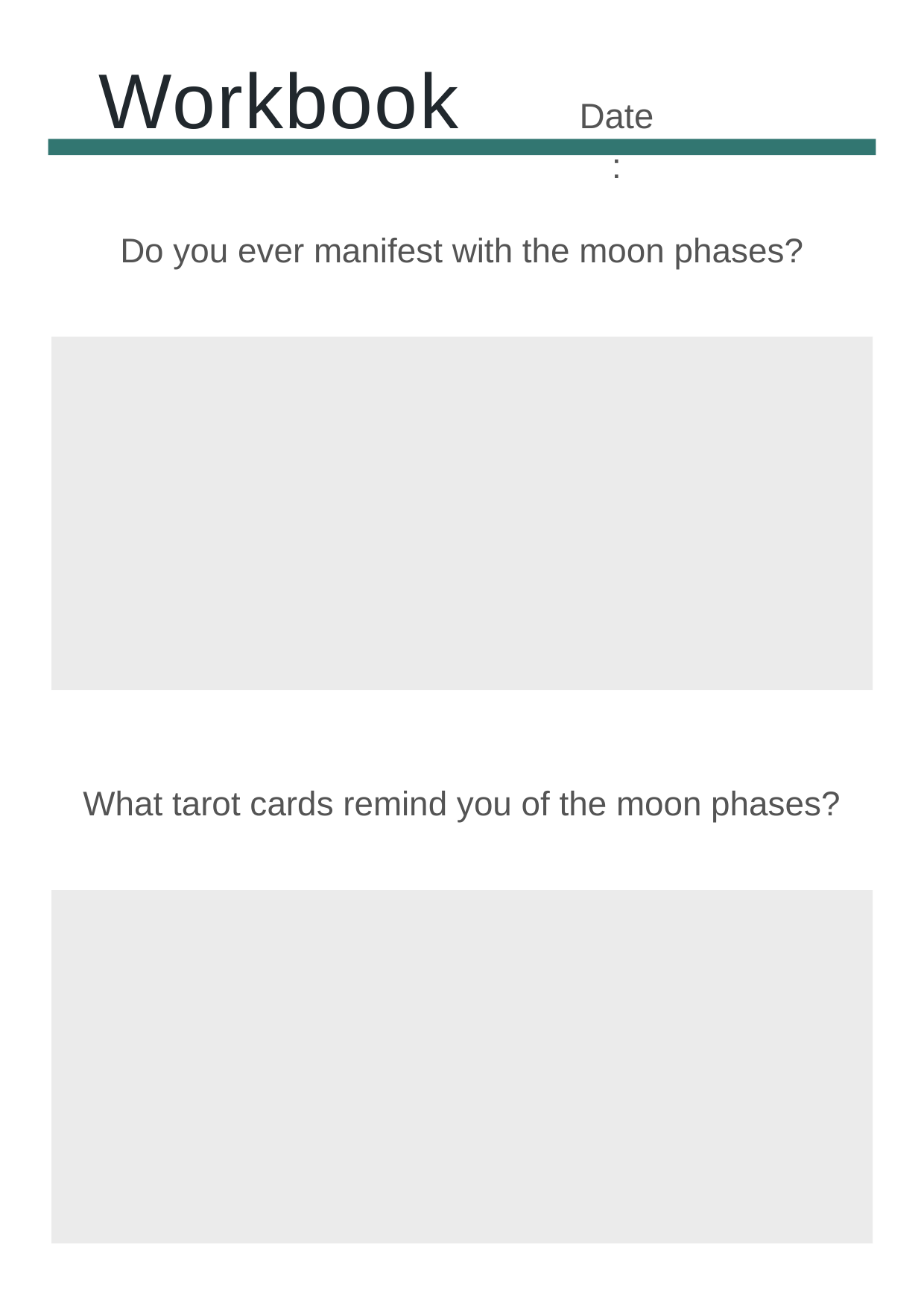

Workbook
Date:

Do you ever manifest with the moon phases?

What tarot cards remind you of the moon phases?